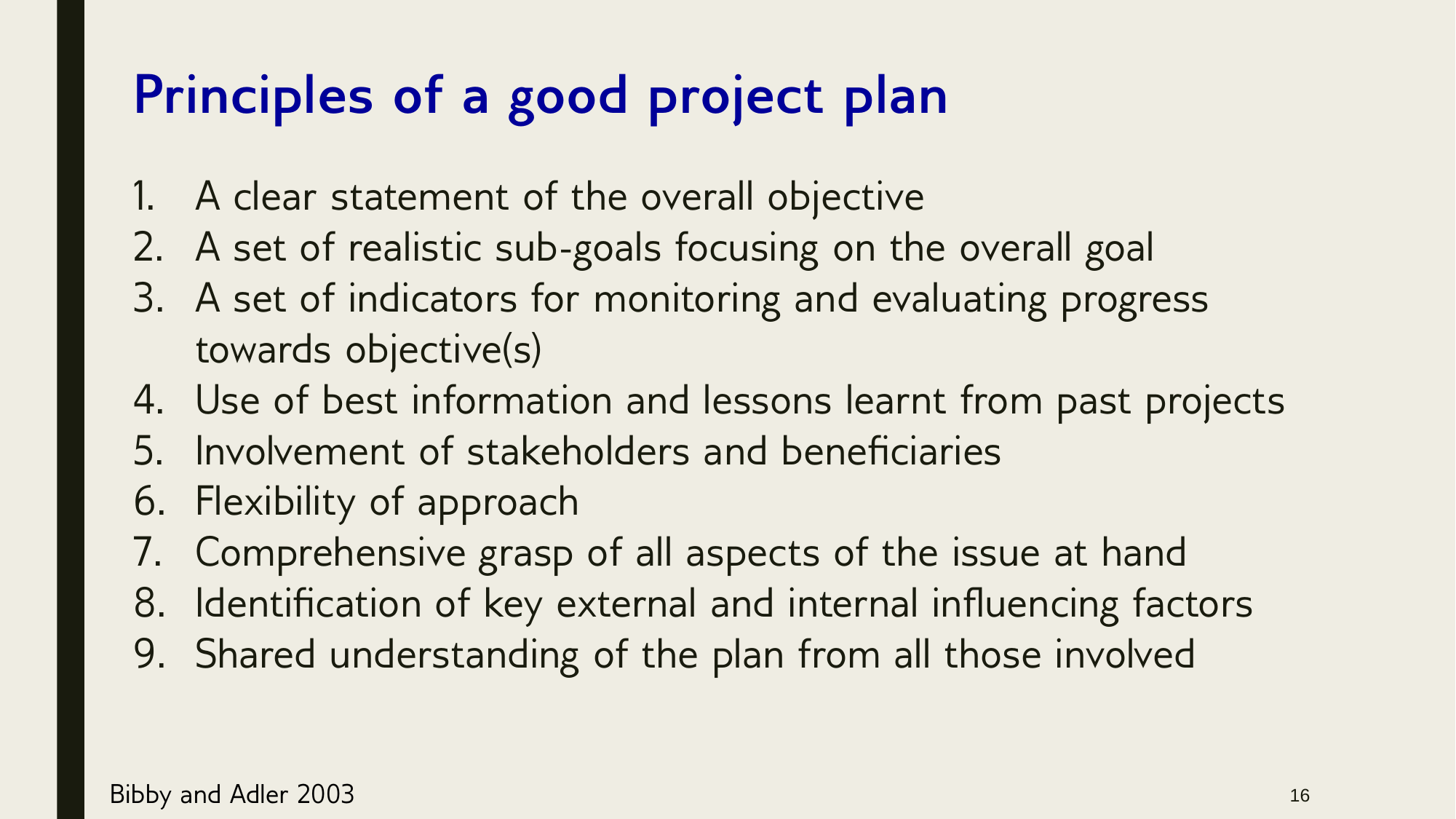

Principles of a good project plan
A clear statement of the overall objective
A set of realistic sub-goals focusing on the overall goal
A set of indicators for monitoring and evaluating progress towards objective(s)
Use of best information and lessons learnt from past projects
Involvement of stakeholders and beneficiaries
Flexibility of approach
Comprehensive grasp of all aspects of the issue at hand
Identification of key external and internal influencing factors
Shared understanding of the plan from all those involved
Bibby and Adler 2003
16